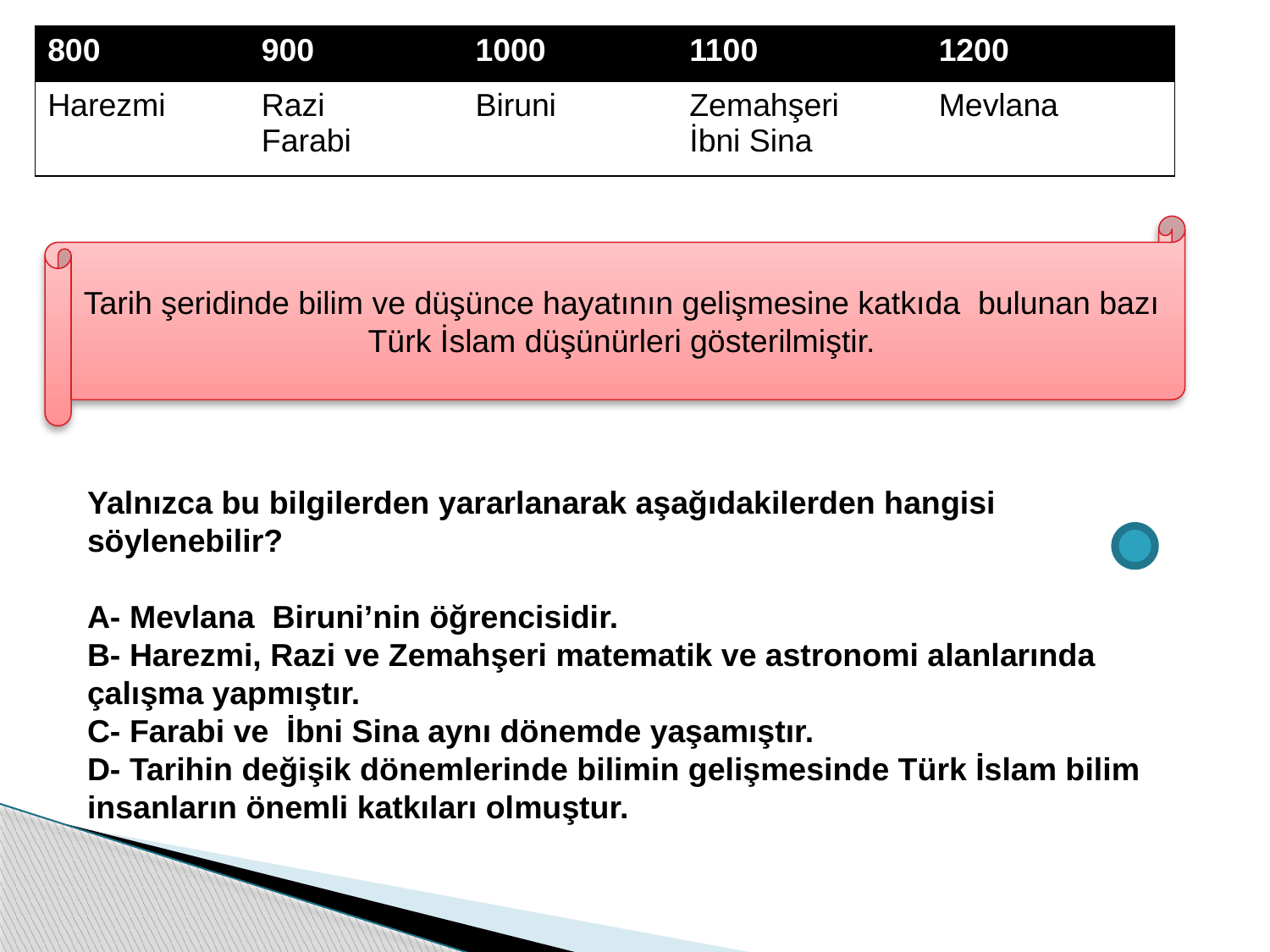

| 800 | 900 | 1000 | 1100 | 1200 |
| --- | --- | --- | --- | --- |
| Harezmi | Razi Farabi | Biruni | Zemahşeri İbni Sina | Mevlana |
Tarih şeridinde bilim ve düşünce hayatının gelişmesine katkıda  bulunan bazı Türk İslam düşünürleri gösterilmiştir.
Yalnızca bu bilgilerden yararlanarak aşağıdakilerden hangisi söylenebilir?

A- Mevlana  Biruni’nin öğrencisidir.
B- Harezmi, Razi ve Zemahşeri matematik ve astronomi alanlarında çalışma yapmıştır.
C- Farabi ve  İbni Sina aynı dönemde yaşamıştır.
D- Tarihin değişik dönemlerinde bilimin gelişmesinde Türk İslam bilim insanların önemli katkıları olmuştur.